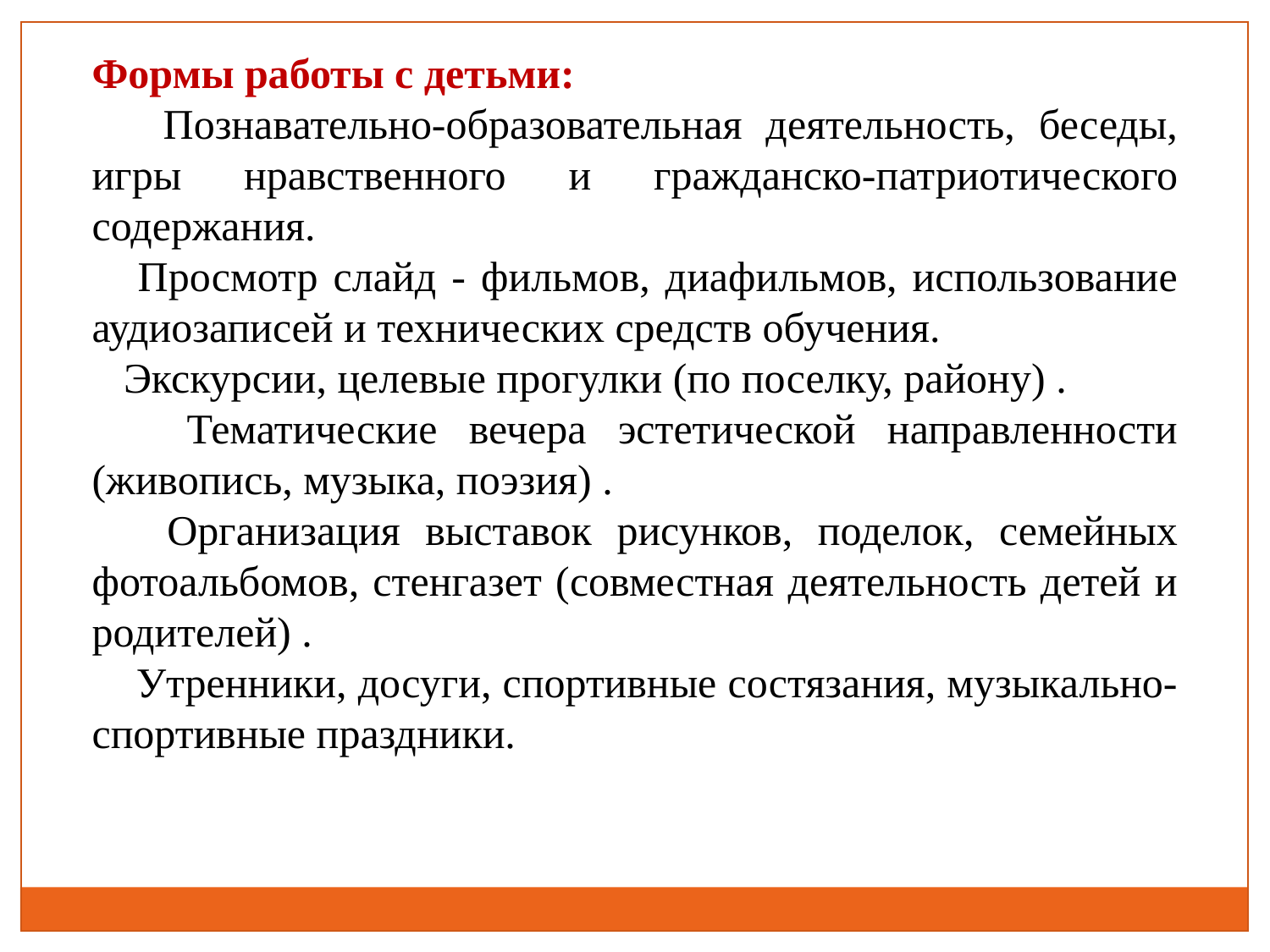

Формы работы с детьми:
   Познавательно-образовательная деятельность, беседы, игры нравственного и гражданско-патриотического содержания.
   Просмотр слайд - фильмов, диафильмов, использование аудиозаписей и технических средств обучения.
   Экскурсии, целевые прогулки (по поселку, району) .
   Тематические вечера эстетической направленности (живопись, музыка, поэзия) .
   Организация выставок рисунков, поделок, семейных фотоальбомов, стенгазет (совместная деятельность детей и родителей) .
    Утренники, досуги, спортивные состязания, музыкально-спортивные праздники.